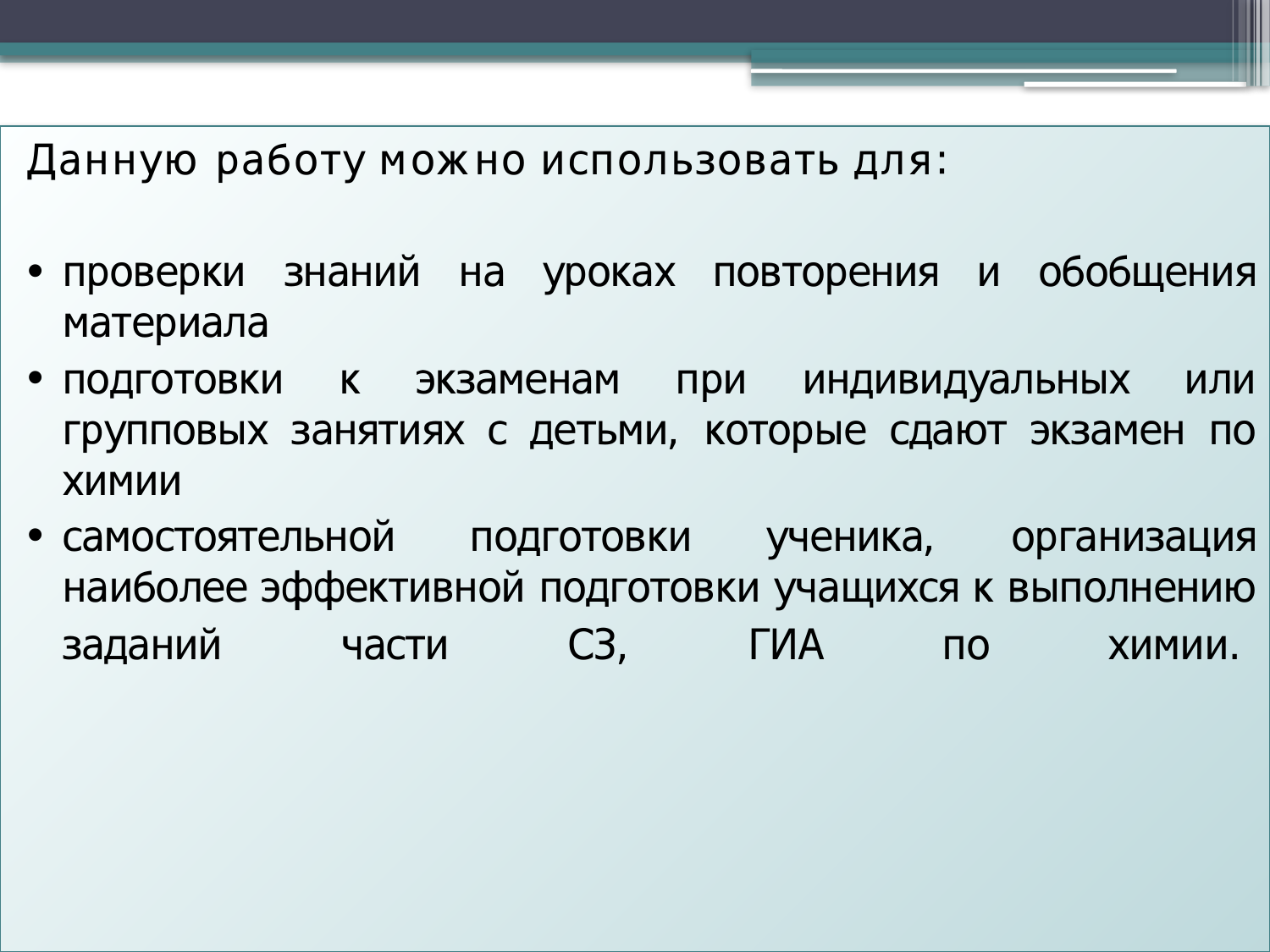

Данную работу можно использовать для:

проверки знаний на уроках повторения и обобщения материала
подготовки к экзаменам при индивидуальных или групповых занятиях с детьми, которые сдают экзамен по химии
самостоятельной подготовки ученика, организация наиболее эффективной подготовки учащихся к выполнению заданий части С3, ГИА по химии.